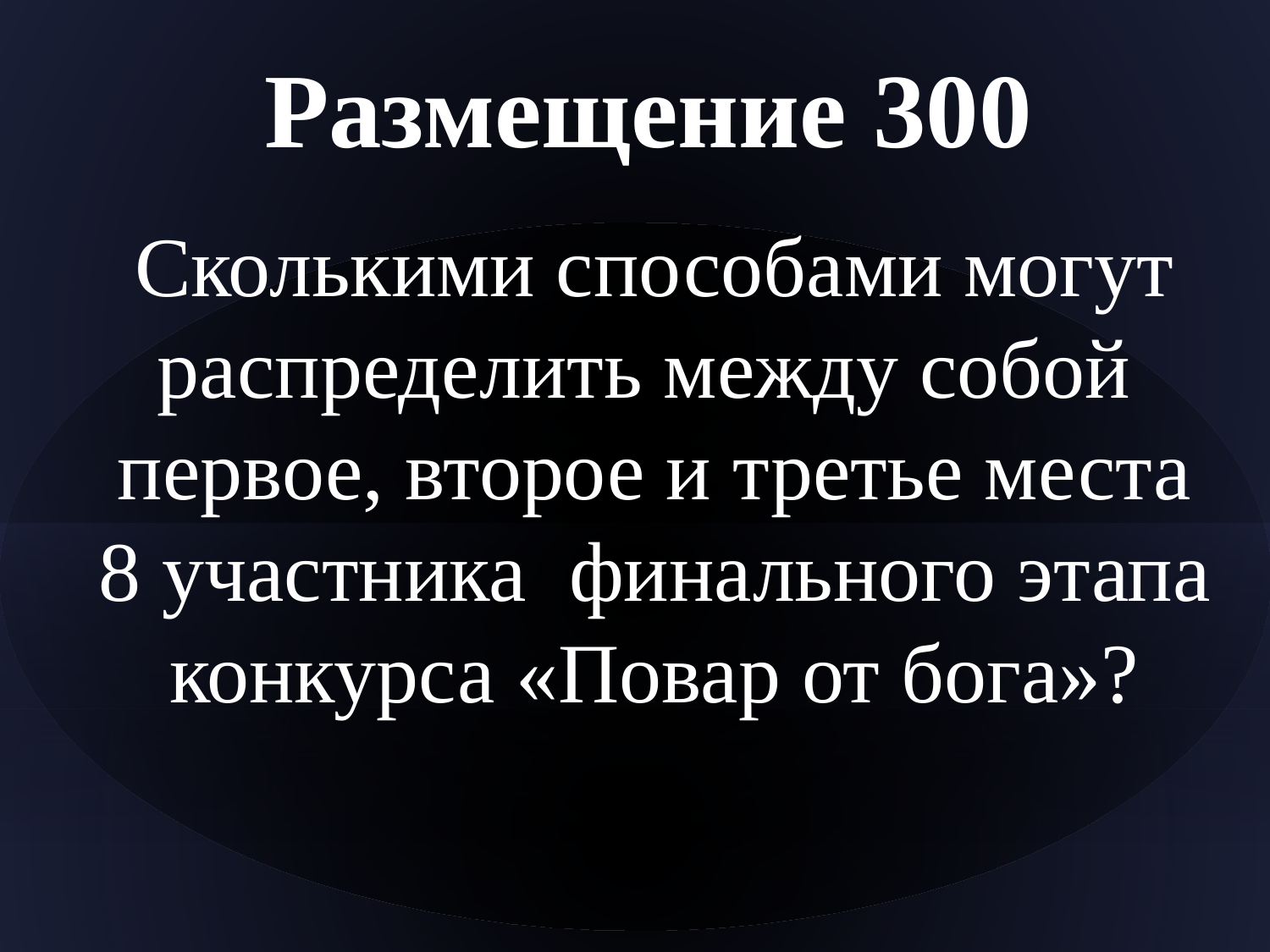

Размещение 300
Сколькими способами могут распределить между собой  первое, второе и третье места 8 участника  финального этапа конкурса «Повар от бога»?